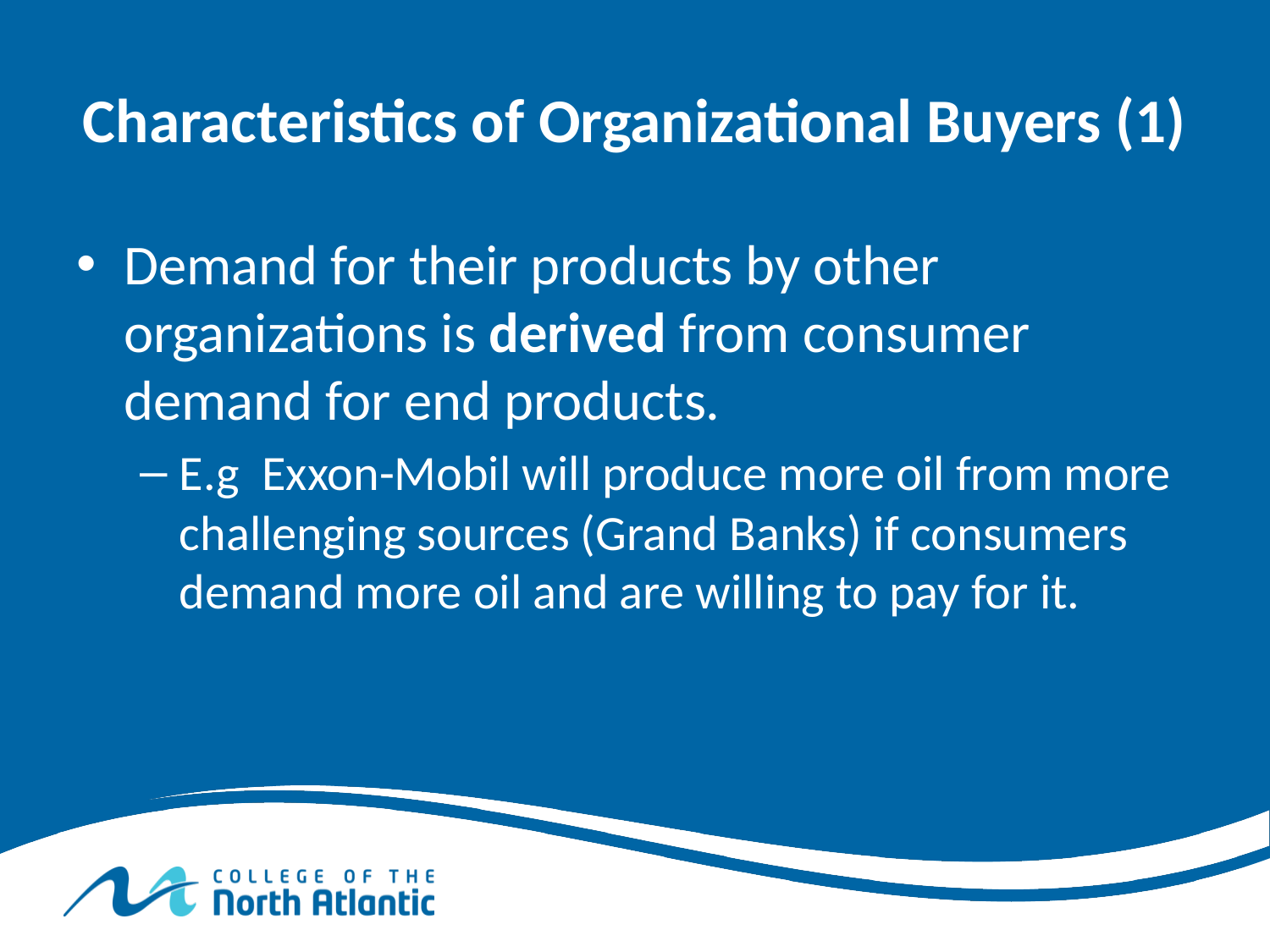

# Characteristics of Organizational Buyers (1)
Demand for their products by other organizations is derived from consumer demand for end products.
E.g  Exxon-Mobil will produce more oil from more challenging sources (Grand Banks) if consumers demand more oil and are willing to pay for it.